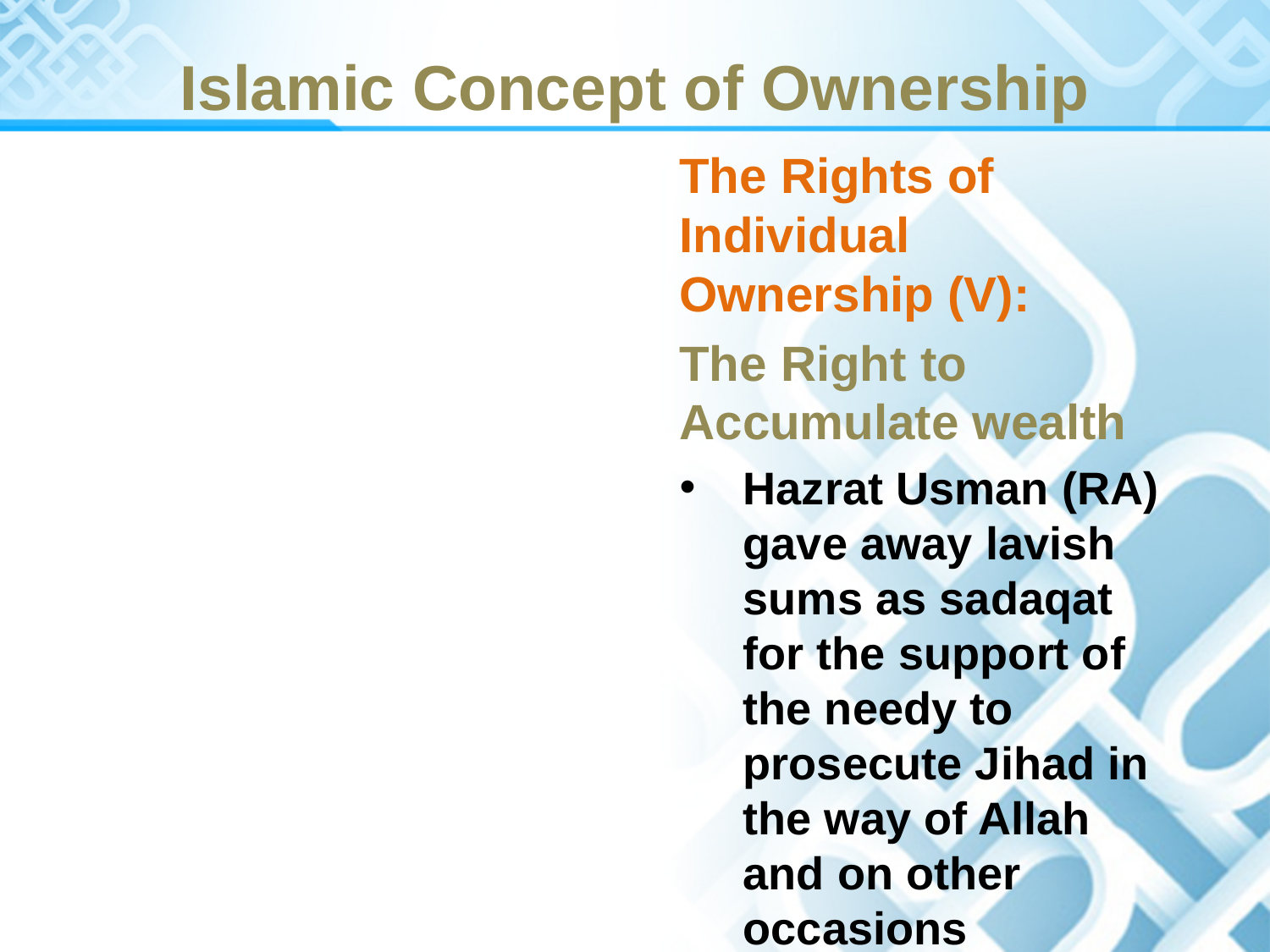

Islamic Concept of Ownership
The Rights of Individual Ownership (V):
The Right to Accumulate wealth
Hazrat Usman (RA) gave away lavish sums as sadaqat for the support of the needy to prosecute Jihad in the way of Allah and on other occasions